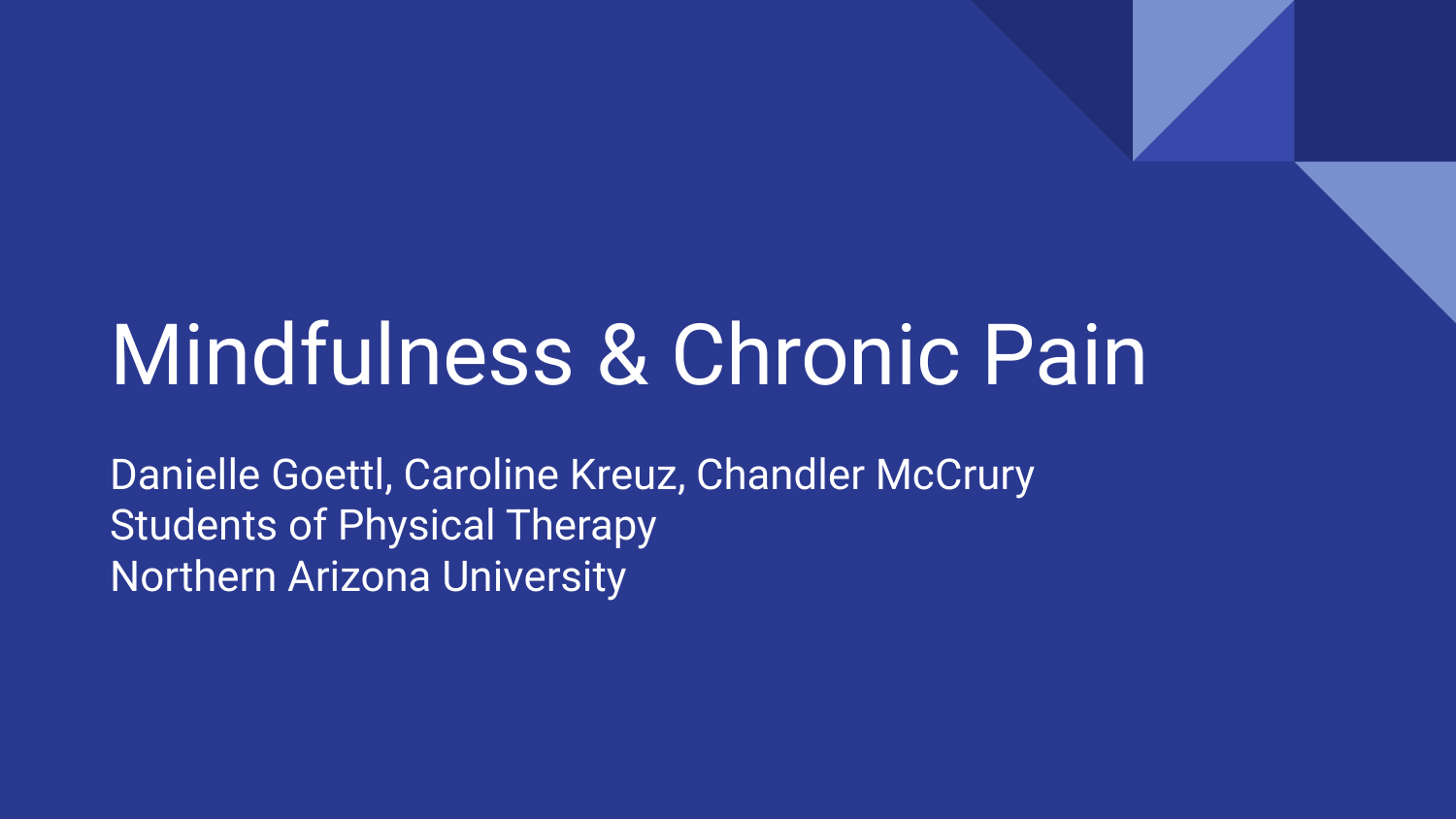

# Mindfulness & Chronic Pain
Danielle Goettl, Caroline Kreuz, Chandler McCrury
Students of Physical Therapy
Northern Arizona University